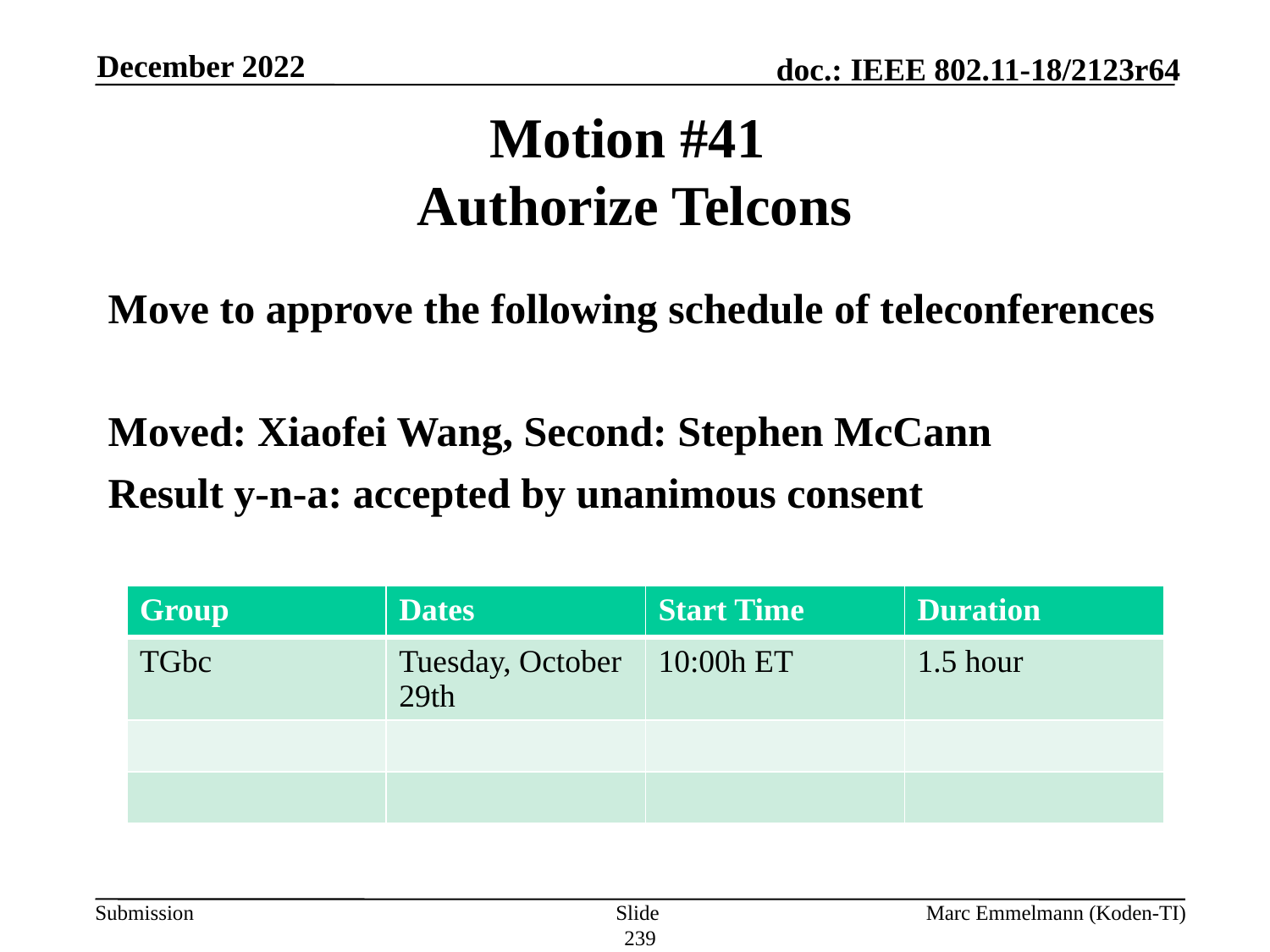

December 2022
# Motion #41 Authorize Telcons
Move to approve the following schedule of teleconferences

Moved: Xiaofei Wang, Second: Stephen McCann
Result y-n-a: accepted by unanimous consent
| Group | Dates | Start Time | Duration |
| --- | --- | --- | --- |
| TGbc | Tuesday, October 29th | 10:00h ET | 1.5 hour |
|  |  |  |  |
|  |  |  |  |
Slide 239
Marc Emmelmann (Koden-TI)